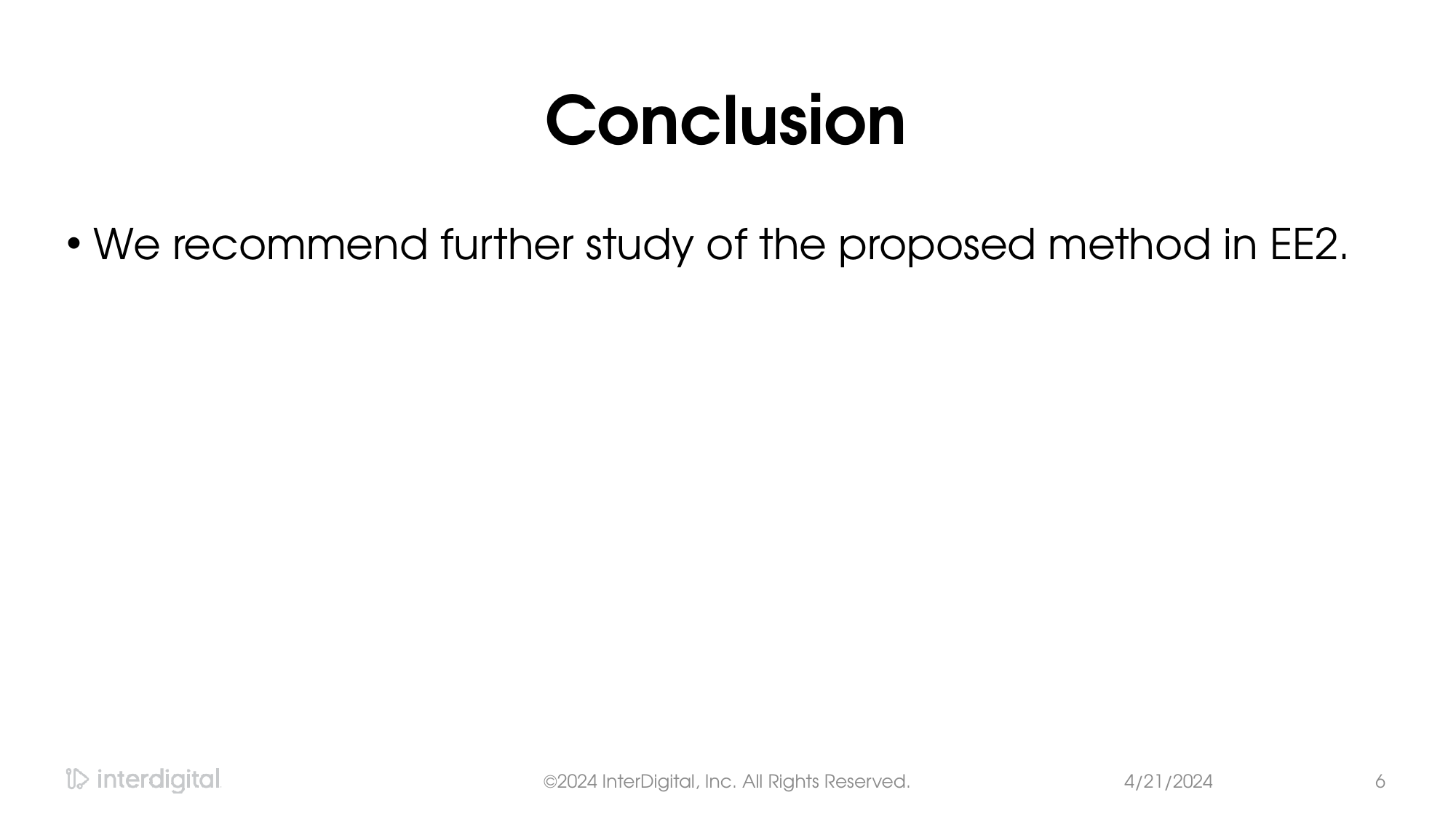

# Conclusion
We recommend further study of the proposed method in EE2.

©2024 InterDigital, Inc. All Rights Reserved.
4/21/2024
6